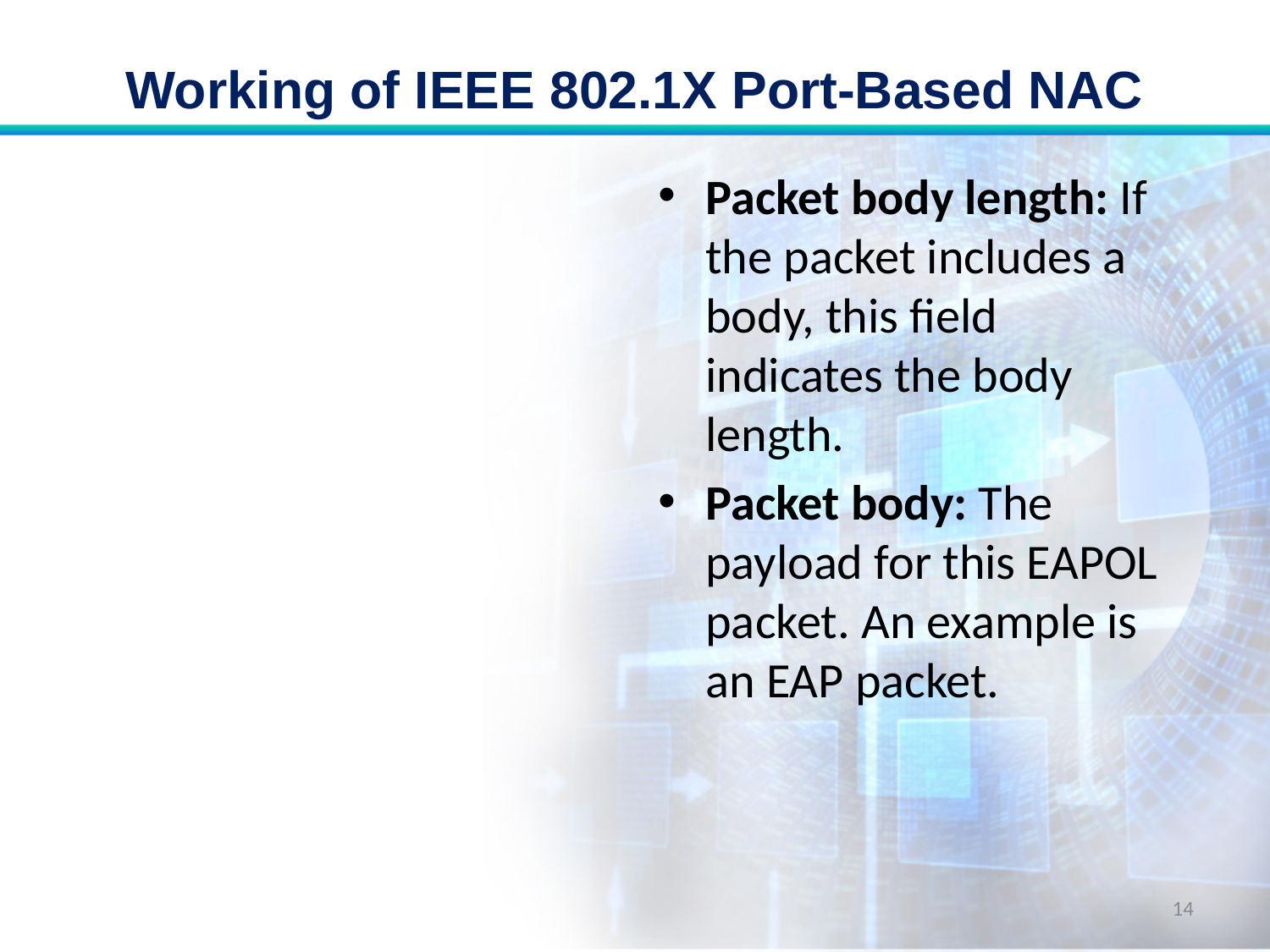

# Working of IEEE 802.1X Port-Based NAC
Packet body length: If the packet includes a body, this field indicates the body length.
Packet body: The payload for this EAPOL packet. An example is an EAP packet.
14